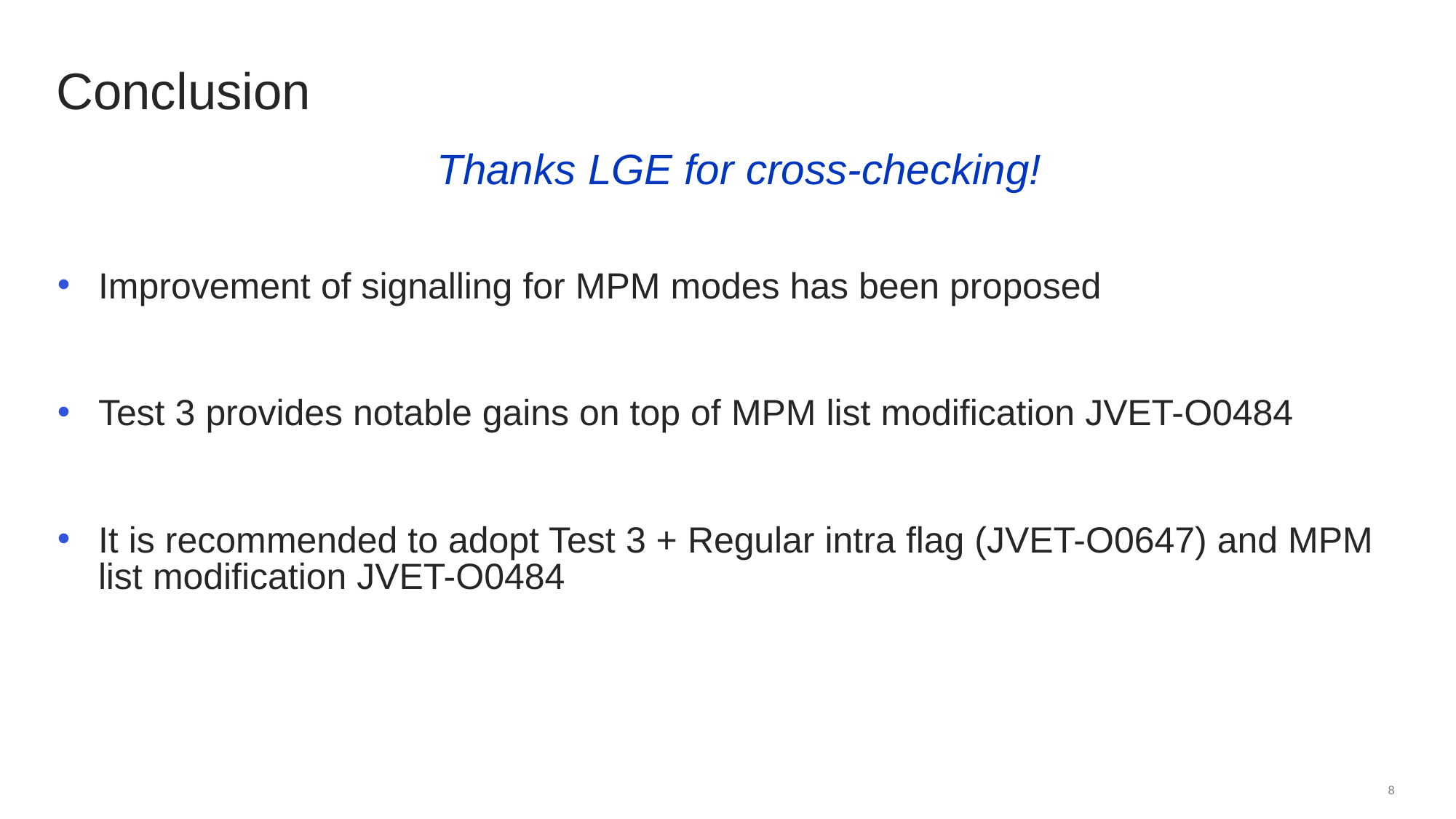

# Conclusion

Improvement of signalling for MPM modes has been proposed

Test 3 provides notable gains on top of MPM list modification JVET-O0484

It is recommended to adopt Test 3 + Regular intra flag (JVET-O0647) and MPM list modification JVET-O0484
Thanks LGE for cross-checking!